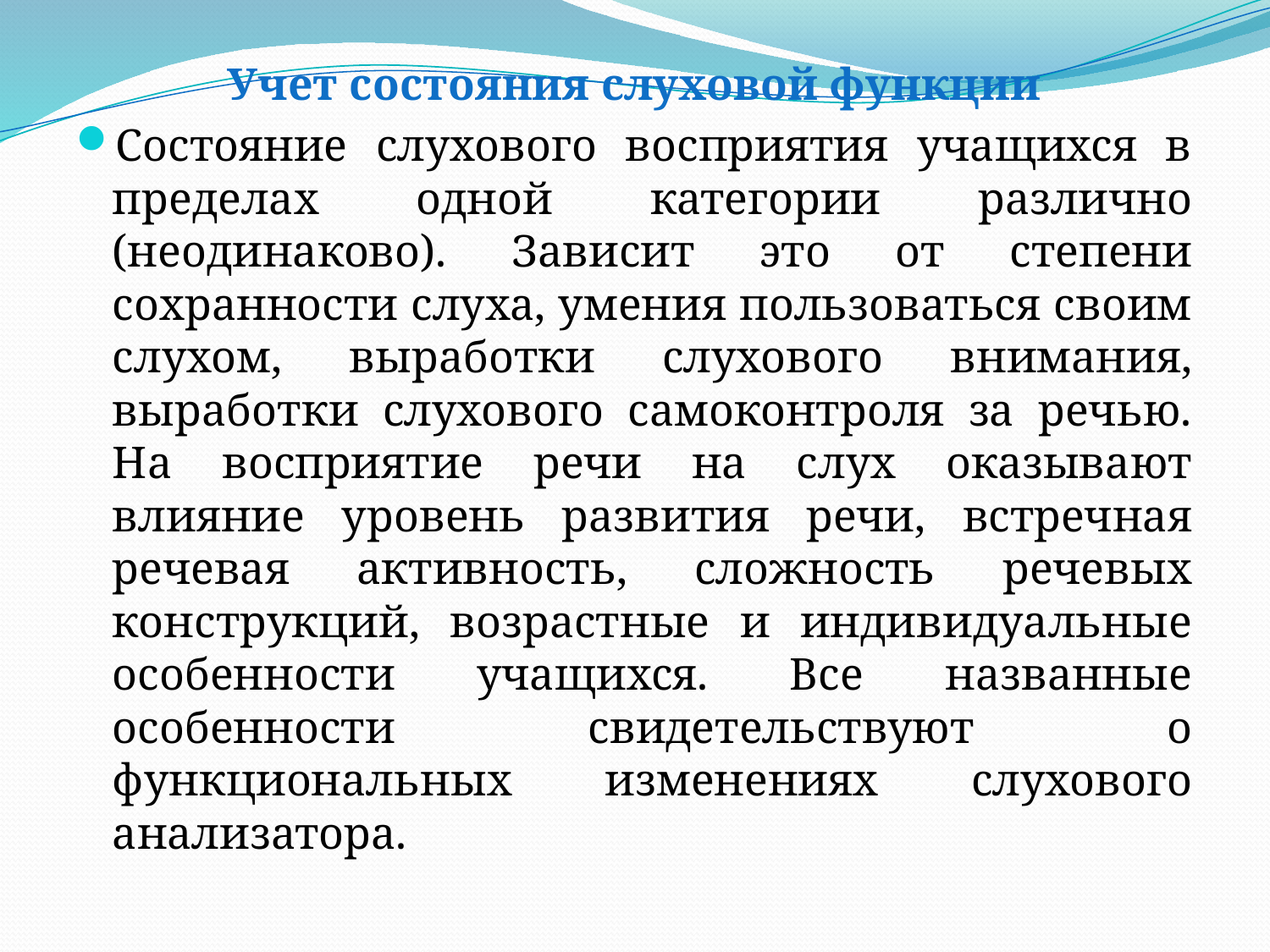

Учет состояния слуховой функции
Состояние слухового восприятия учащихся в пределах одной категории различно (неодинаково). Зависит это от степени сохранности слуха, умения пользоваться своим слухом, выработки слухового внимания, выработки слухового самоконтроля за речью. На восприятие речи на слух оказывают влияние уровень развития речи, встречная речевая активность, сложность речевых конструкций, возрастные и индивидуальные особенности учащихся. Все названные особенности свидетельствуют о функциональных изменениях слухового анализатора.